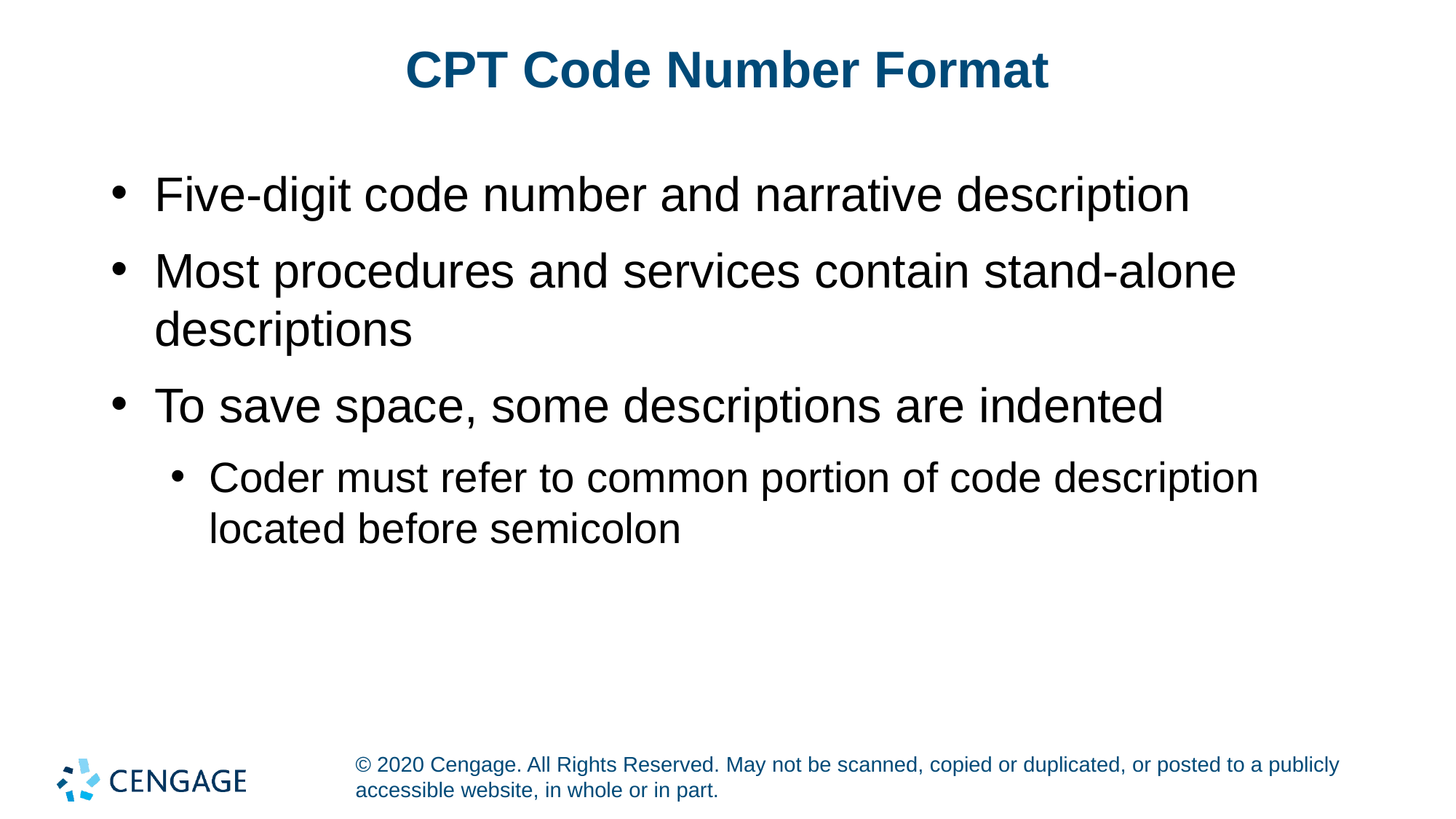

# CPT Code Number Format
Five-digit code number and narrative description
Most procedures and services contain stand-alone descriptions
To save space, some descriptions are indented
Coder must refer to common portion of code description located before semicolon